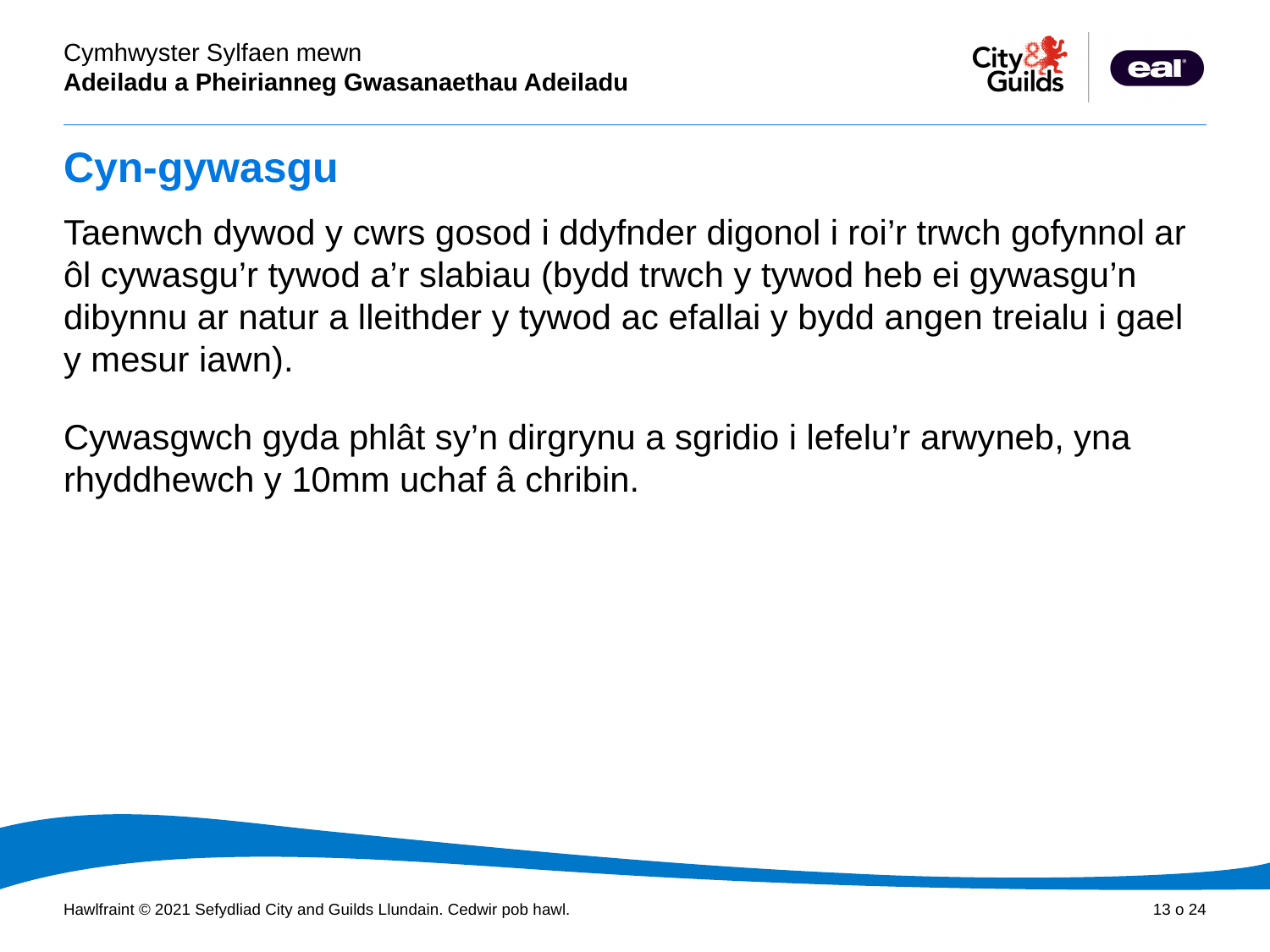

# Cyn-gywasgu
Taenwch dywod y cwrs gosod i ddyfnder digonol i roi’r trwch gofynnol ar ôl cywasgu’r tywod a’r slabiau (bydd trwch y tywod heb ei gywasgu’n dibynnu ar natur a lleithder y tywod ac efallai y bydd angen treialu i gael y mesur iawn).
Cywasgwch gyda phlât sy’n dirgrynu a sgridio i lefelu’r arwyneb, yna rhyddhewch y 10mm uchaf â chribin.